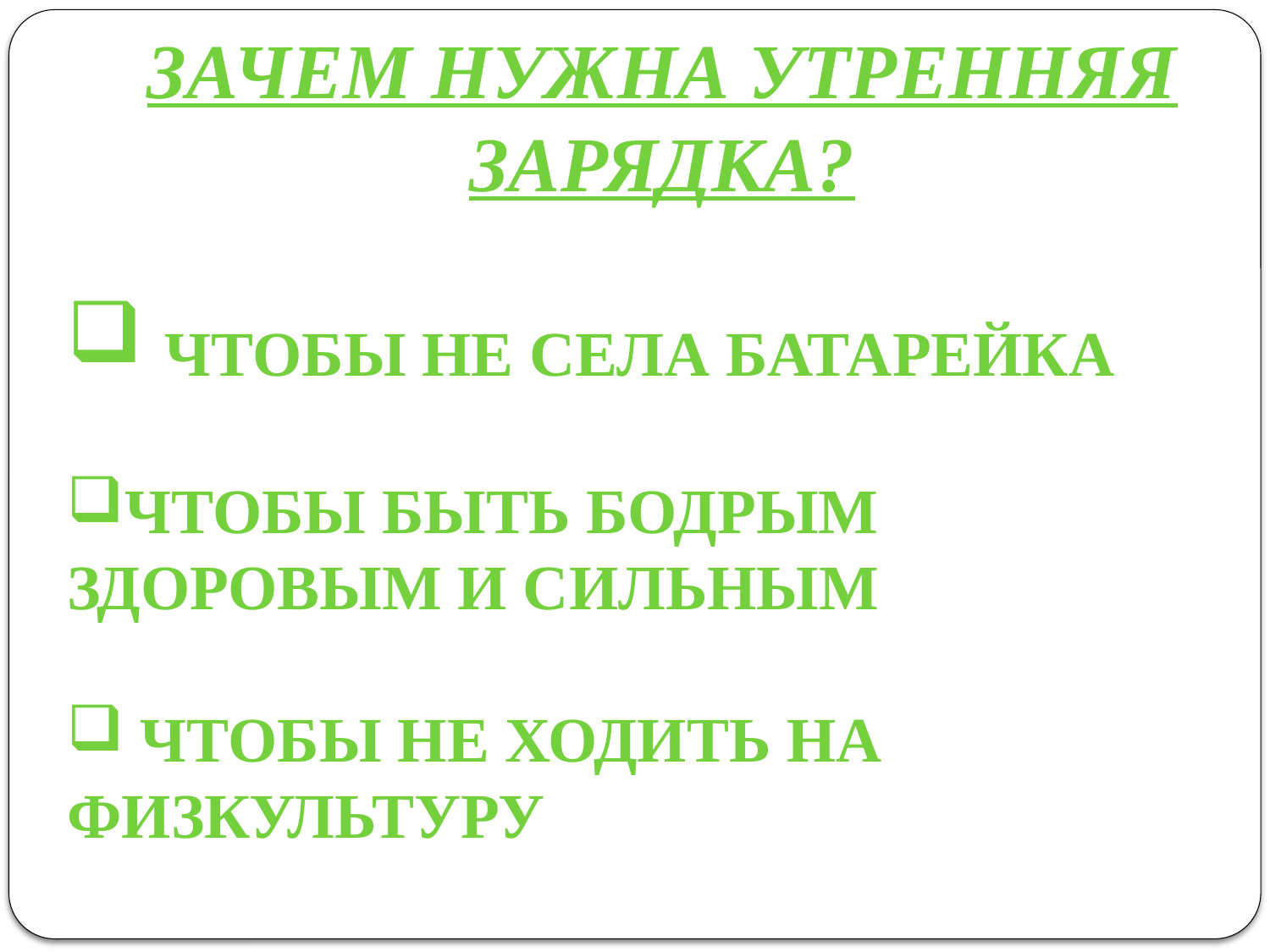

Зачем нужна утренняя зарядка?

 Чтобы не села батарейка

Чтобы быть бодрым здоровым и сильным

 чтобы не ходить на физкультуру